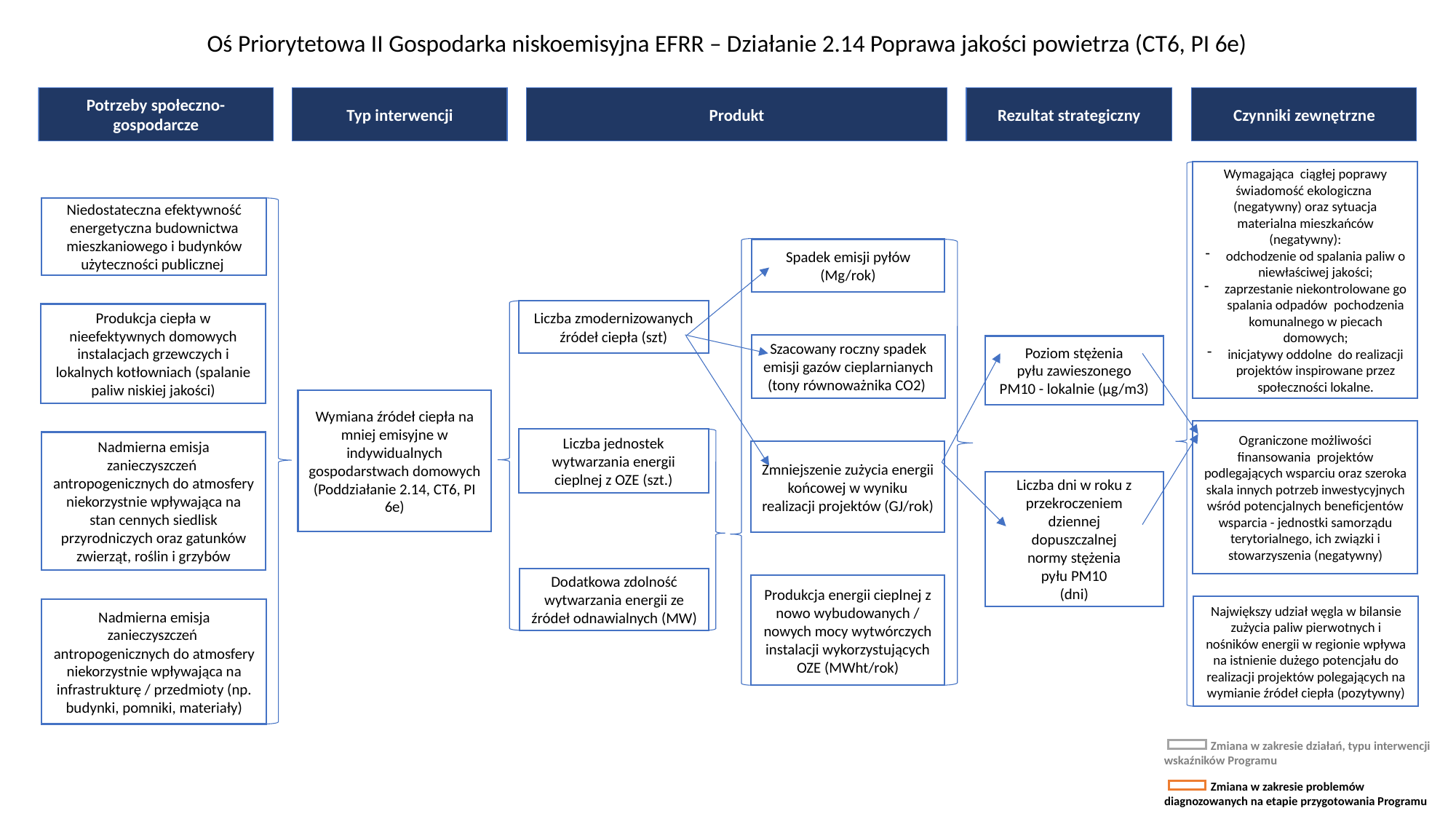

# Oś Priorytetowa II Gospodarka niskoemisyjna EFRR – Działanie 2.14 Poprawa jakości powietrza (CT6, PI 6e)

Wymagająca  ciągłej poprawy świadomość ekologiczna  (negatywny) oraz sytuacja materialna mieszkańców (negatywny):
odchodzenie od spalania paliw o niewłaściwej jakości;
zaprzestanie niekontrolowane go spalania odpadów  pochodzenia komunalnego w piecach domowych;
inicjatywy oddolne  do realizacji projektów inspirowane przez społeczności lokalne.
Niedostateczna efektywność energetyczna budownictwa mieszkaniowego i budynków
użyteczności publicznej

Spadek emisji pyłów (Mg/rok)

Liczba zmodernizowanych źródeł ciepła (szt)
Produkcja ciepła w nieefektywnych domowych instalacjach grzewczych i lokalnych kotłowniach (spalanie paliw niskiej jakości)
Szacowany roczny spadek emisji gazów cieplarnianych (tony równoważnika CO2)
Poziom stężenia
pyłu zawieszonego
PM10 - lokalnie (μg/m3)
Wymiana źródeł ciepła na mniej emisyjne w indywidualnych gospodarstwach domowych
(Poddziałanie 2.14, CT6, PI 6e)
Ograniczone możliwości finansowania  projektów podlegających wsparciu oraz szeroka skala innych potrzeb inwestycyjnych wśród potencjalnych beneficjentów wsparcia - jednostki samorządu terytorialnego, ich związki i stowarzyszenia (negatywny)
Liczba jednostek wytwarzania energii cieplnej z OZE (szt.)

Nadmierna emisja zanieczyszczeń  antropogenicznych do atmosfery niekorzystnie wpływająca na stan cennych siedlisk przyrodniczych oraz gatunków zwierząt, roślin i grzybów
Zmniejszenie zużycia energii końcowej w wyniku realizacji projektów (GJ/rok)
Liczba dni w roku z
przekroczeniem
dziennej
dopuszczalnej
normy stężenia
pyłu PM10
(dni)
Dodatkowa zdolność wytwarzania energii ze źródeł odnawialnych (MW)
Produkcja energii cieplnej z nowo wybudowanych / nowych mocy wytwórczych instalacji wykorzystujących OZE (MWht/rok)
Największy udział węgla w bilansie zużycia paliw pierwotnych i nośników energii w regionie wpływa na istnienie dużego potencjału do realizacji projektów polegających na wymianie źródeł ciepła (pozytywny)
Nadmierna emisja zanieczyszczeń  antropogenicznych do atmosfery niekorzystnie wpływająca na infrastrukturę / przedmioty (np. budynki, pomniki, materiały)